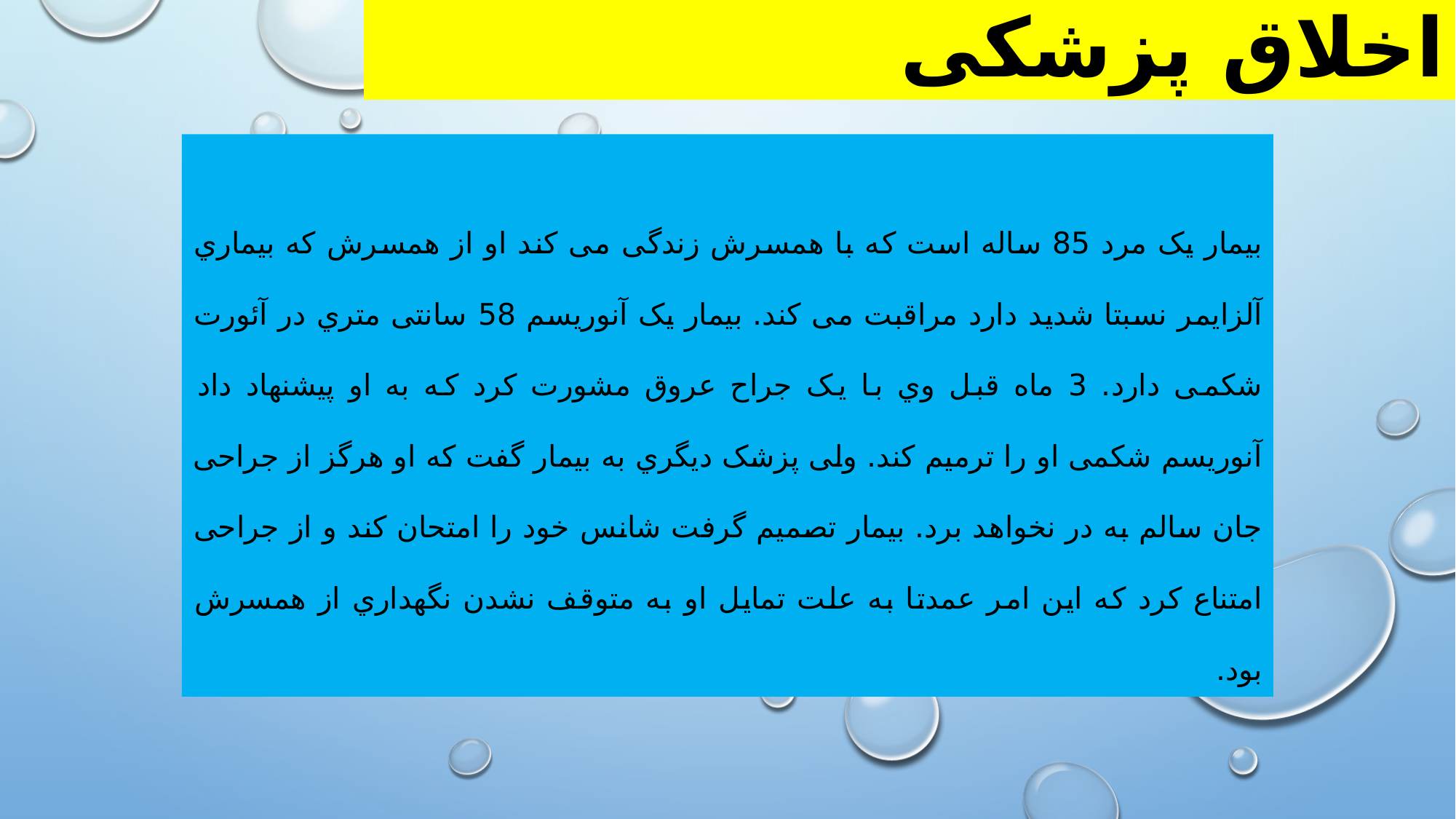

# اخلاق پزشکی

بیمار یک مرد 85 ساله است که با همسرش زندگی می کند او از همسرش که بیماري آلزایمر نسبتا شدید دارد مراقبت می کند. بیمار یک آنوریسم 58 سانتی متري در آئورت شکمی دارد. 3 ماه قبل وي با یک جراح عروق مشورت کرد که به او پیشنهاد داد آنوریسم شکمی او را ترمیم کند. ولی پزشک دیگري به بیمار گفت که او هرگز از جراحی جان سالم به در نخواهد برد. بیمار تصمیم گرفت شانس خود را امتحان کند و از جراحی امتناع کرد که این امر عمدتا به علت تمایل او به متوقف نشدن نگهداري از همسرش بود.